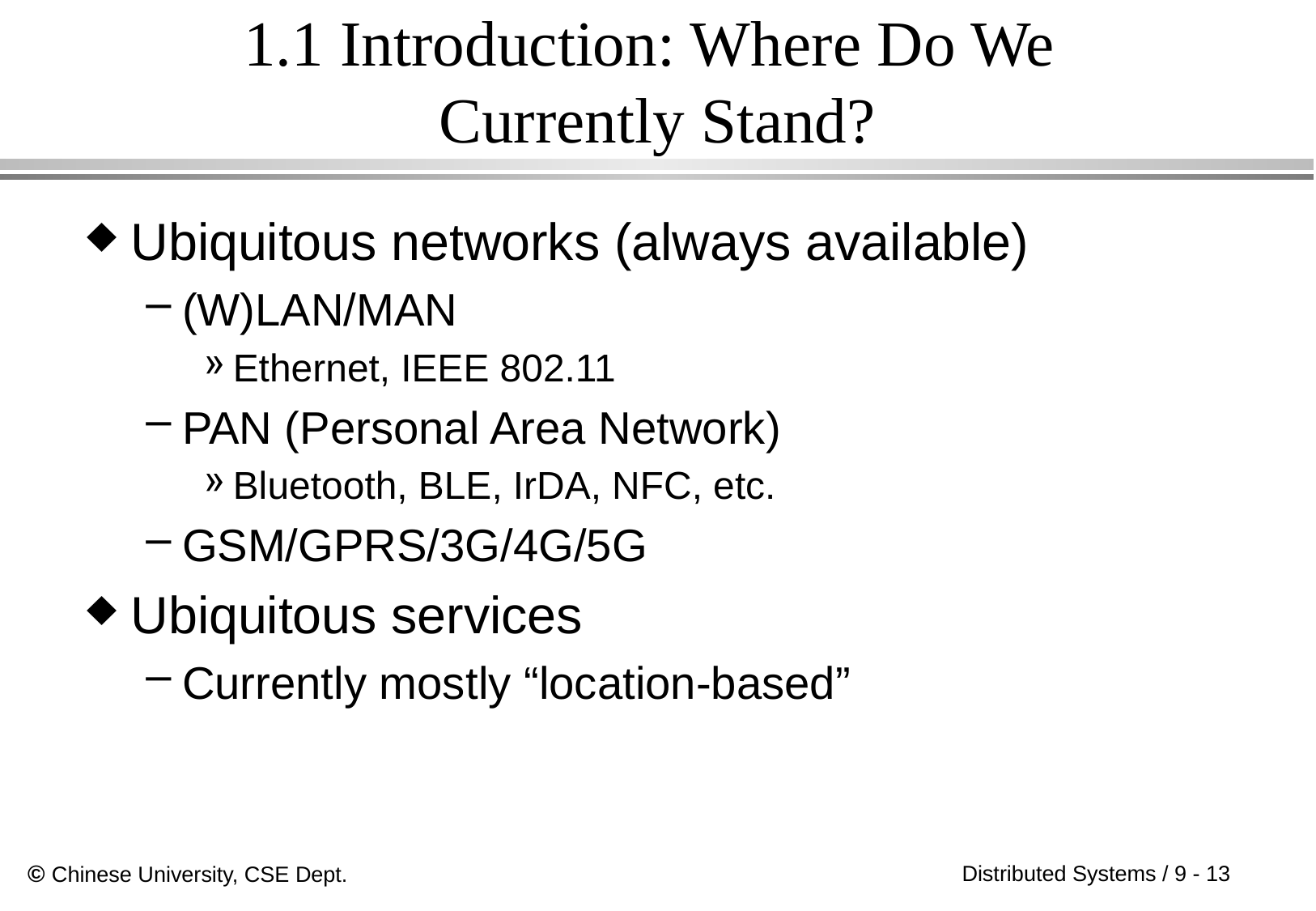

# 1.1 Introduction: Where Do We Currently Stand?
Ubiquitous networks (always available)
(W)LAN/MAN
Ethernet, IEEE 802.11
PAN (Personal Area Network)
Bluetooth, BLE, IrDA, NFC, etc.
GSM/GPRS/3G/4G/5G
Ubiquitous services
Currently mostly “location-based”